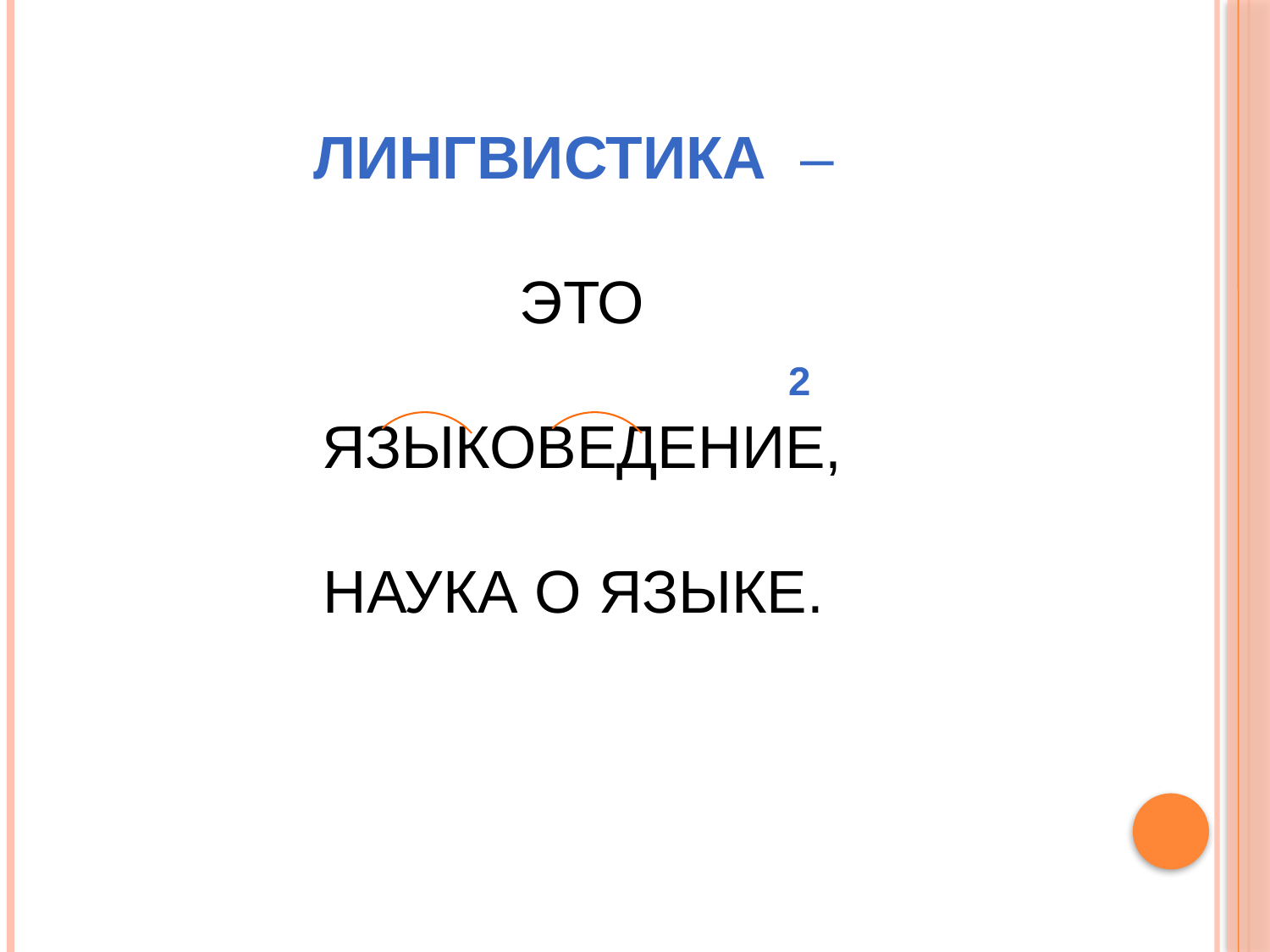

# Лингвистика  – это 2 языковедение, наука о языке.